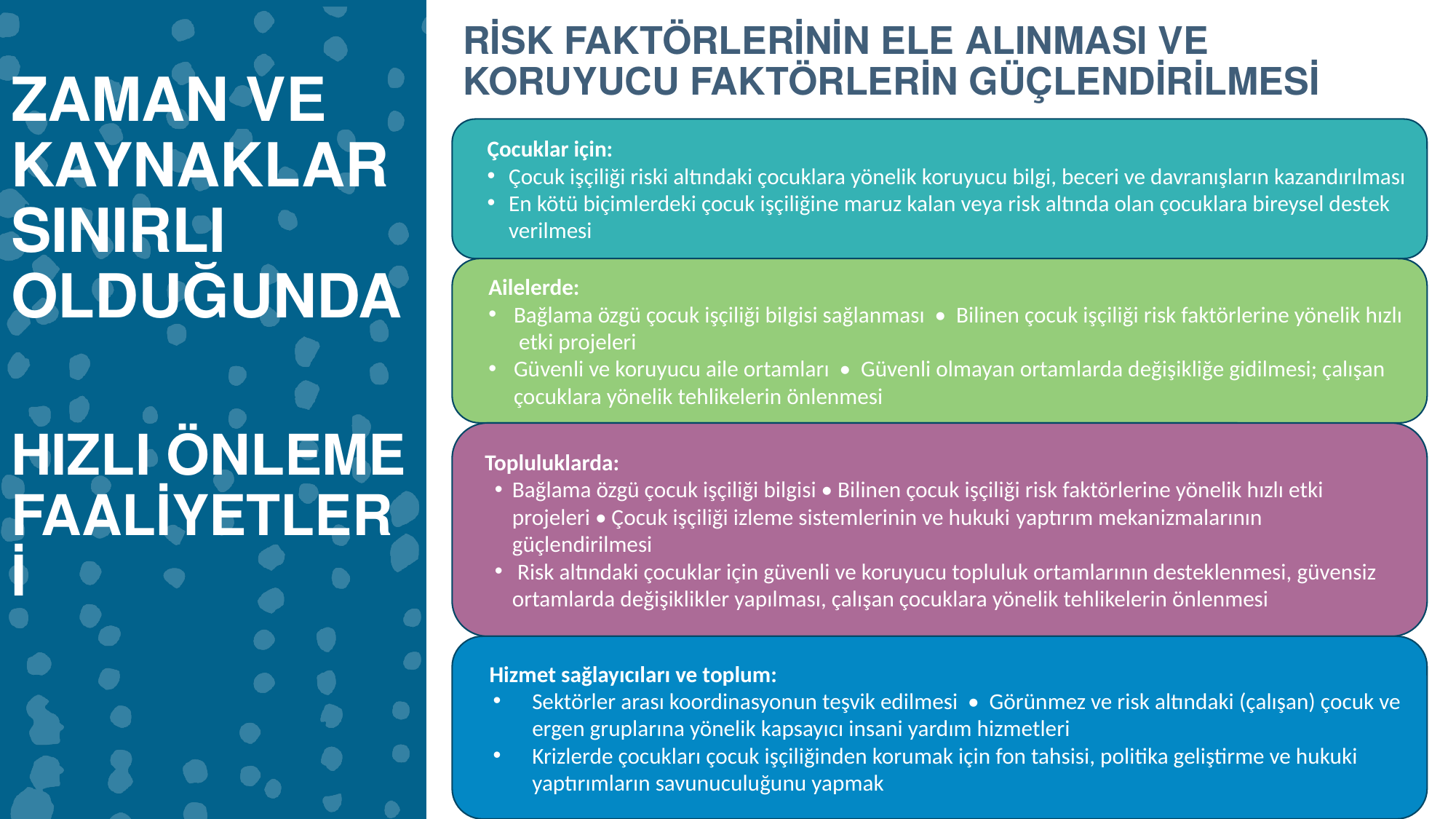

RİSK FAKTÖRLERİNİN ELE ALINMASI VE KORUYUCU FAKTÖRLERİN GÜÇLENDİRİLMESİ

ZAMAN VE KAYNAKLAR SINIRLI OLDUĞUNDA

HIZLI ÖNLEME FAALİYETLERİ

Çocuklar için:
Çocuk işçiliği riski altındaki çocuklara yönelik koruyucu bilgi, beceri ve davranışların kazandırılması
En kötü biçimlerdeki çocuk işçiliğine maruz kalan veya risk altında olan çocuklara bireysel destek verilmesi
Ailelerde:
Bağlama özgü çocuk işçiliği bilgisi sağlanması  •  Bilinen çocuk işçiliği risk faktörlerine yönelik hızlı  etki projeleri
Güvenli ve koruyucu aile ortamları  •  Güvenli olmayan ortamlarda değişikliğe gidilmesi; çalışan çocuklara yönelik tehlikelerin önlenmesi
Topluluklarda:
Bağlama özgü çocuk işçiliği bilgisi • Bilinen çocuk işçiliği risk faktörlerine yönelik hızlı etki projeleri • Çocuk işçiliği izleme sistemlerinin ve hukuki yaptırım mekanizmalarının güçlendirilmesi
 Risk altındaki çocuklar için güvenli ve koruyucu topluluk ortamlarının desteklenmesi, güvensiz ortamlarda değişiklikler yapılması, çalışan çocuklara yönelik tehlikelerin önlenmesi
Hizmet sağlayıcıları ve toplum:
Sektörler arası koordinasyonun teşvik edilmesi  •  Görünmez ve risk altındaki (çalışan) çocuk ve ergen gruplarına yönelik kapsayıcı insani yardım hizmetleri
Krizlerde çocukları çocuk işçiliğinden korumak için fon tahsisi, politika geliştirme ve hukuki yaptırımların savunuculuğunu yapmak